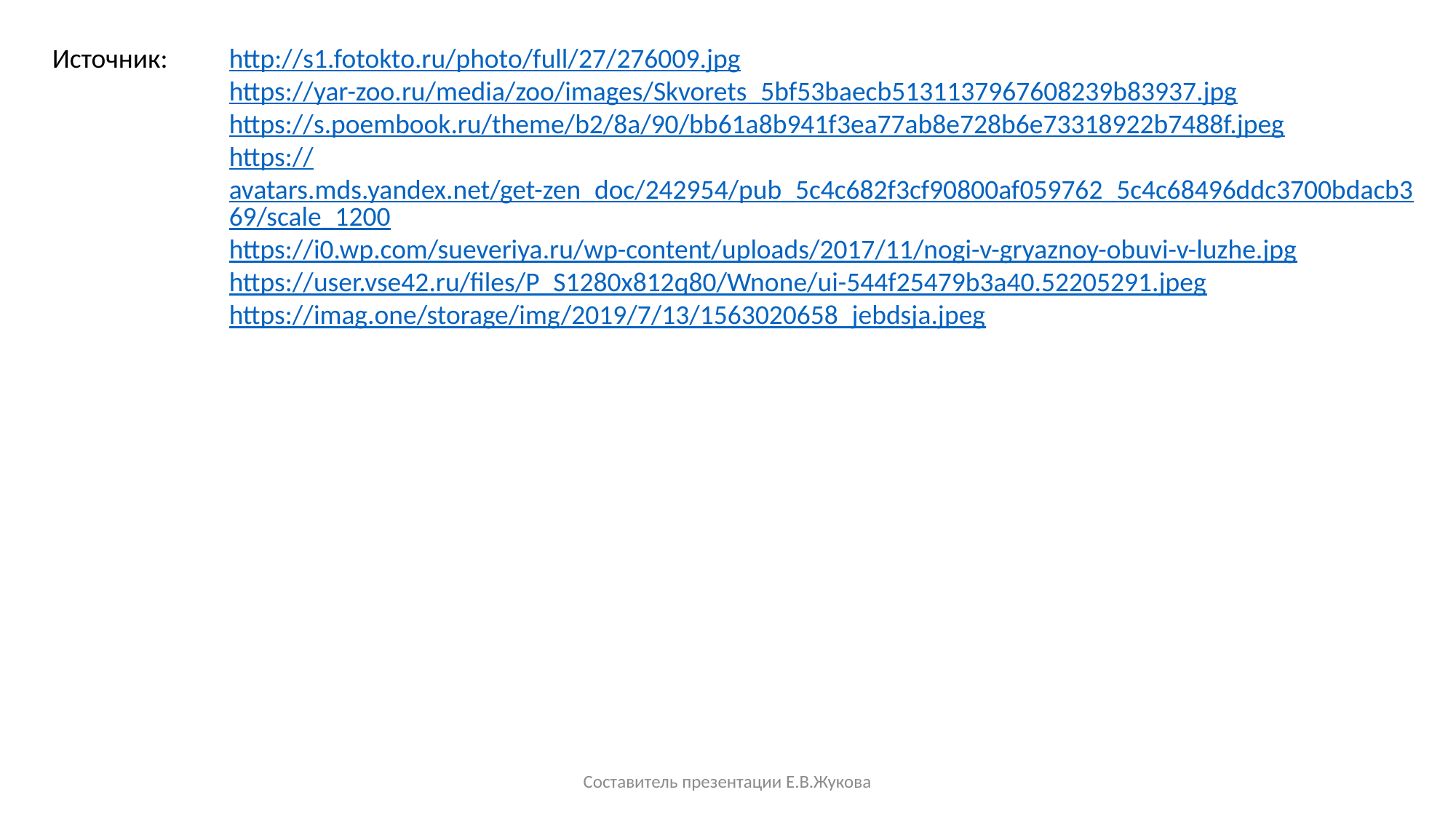

Источник:
http://s1.fotokto.ru/photo/full/27/276009.jpg
https://yar-zoo.ru/media/zoo/images/Skvorets_5bf53baecb5131137967608239b83937.jpg
https://s.poembook.ru/theme/b2/8a/90/bb61a8b941f3ea77ab8e728b6e73318922b7488f.jpeg
https://avatars.mds.yandex.net/get-zen_doc/242954/pub_5c4c682f3cf90800af059762_5c4c68496ddc3700bdacb369/scale_1200
https://i0.wp.com/sueveriya.ru/wp-content/uploads/2017/11/nogi-v-gryaznoy-obuvi-v-luzhe.jpg
https://user.vse42.ru/files/P_S1280x812q80/Wnone/ui-544f25479b3a40.52205291.jpeg
https://imag.one/storage/img/2019/7/13/1563020658_jebdsja.jpeg

Составитель презентации Е.В.Жукова